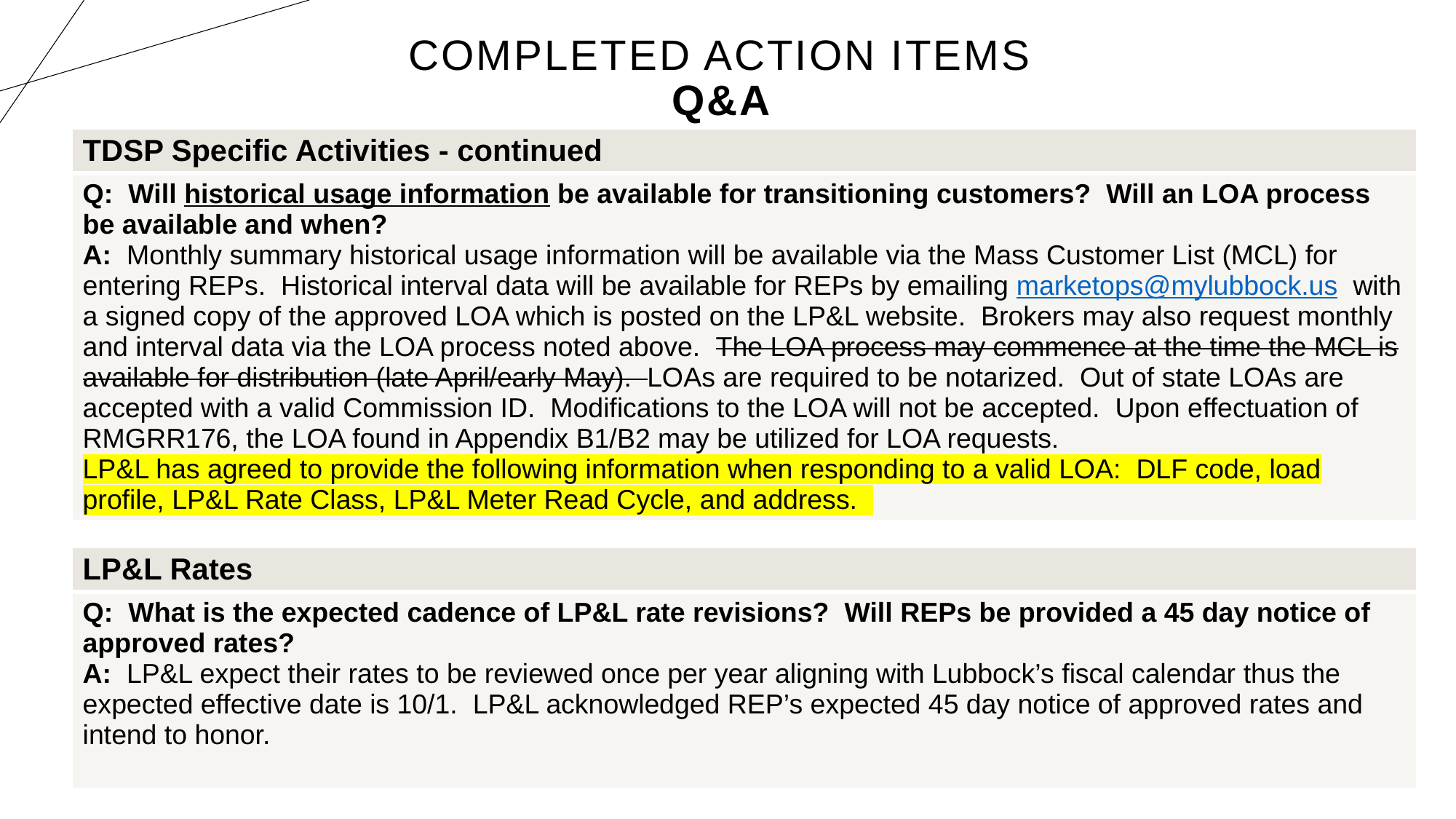

# Completed Action Items Q&A
| TDSP Specific Activities - continued |
| --- |
| Q: Will historical usage information be available for transitioning customers? Will an LOA process be available and when? A: Monthly summary historical usage information will be available via the Mass Customer List (MCL) for entering REPs. Historical interval data will be available for REPs by emailing marketops@mylubbock.us with a signed copy of the approved LOA which is posted on the LP&L website. Brokers may also request monthly and interval data via the LOA process noted above. The LOA process may commence at the time the MCL is available for distribution (late April/early May). LOAs are required to be notarized. Out of state LOAs are accepted with a valid Commission ID. Modifications to the LOA will not be accepted. Upon effectuation of RMGRR176, the LOA found in Appendix B1/B2 may be utilized for LOA requests. LP&L has agreed to provide the following information when responding to a valid LOA: DLF code, load profile, LP&L Rate Class, LP&L Meter Read Cycle, and address. |
| LP&L Rates |
| --- |
| Q: What is the expected cadence of LP&L rate revisions? Will REPs be provided a 45 day notice of approved rates? A: LP&L expect their rates to be reviewed once per year aligning with Lubbock’s fiscal calendar thus the expected effective date is 10/1. LP&L acknowledged REP’s expected 45 day notice of approved rates and intend to honor. |